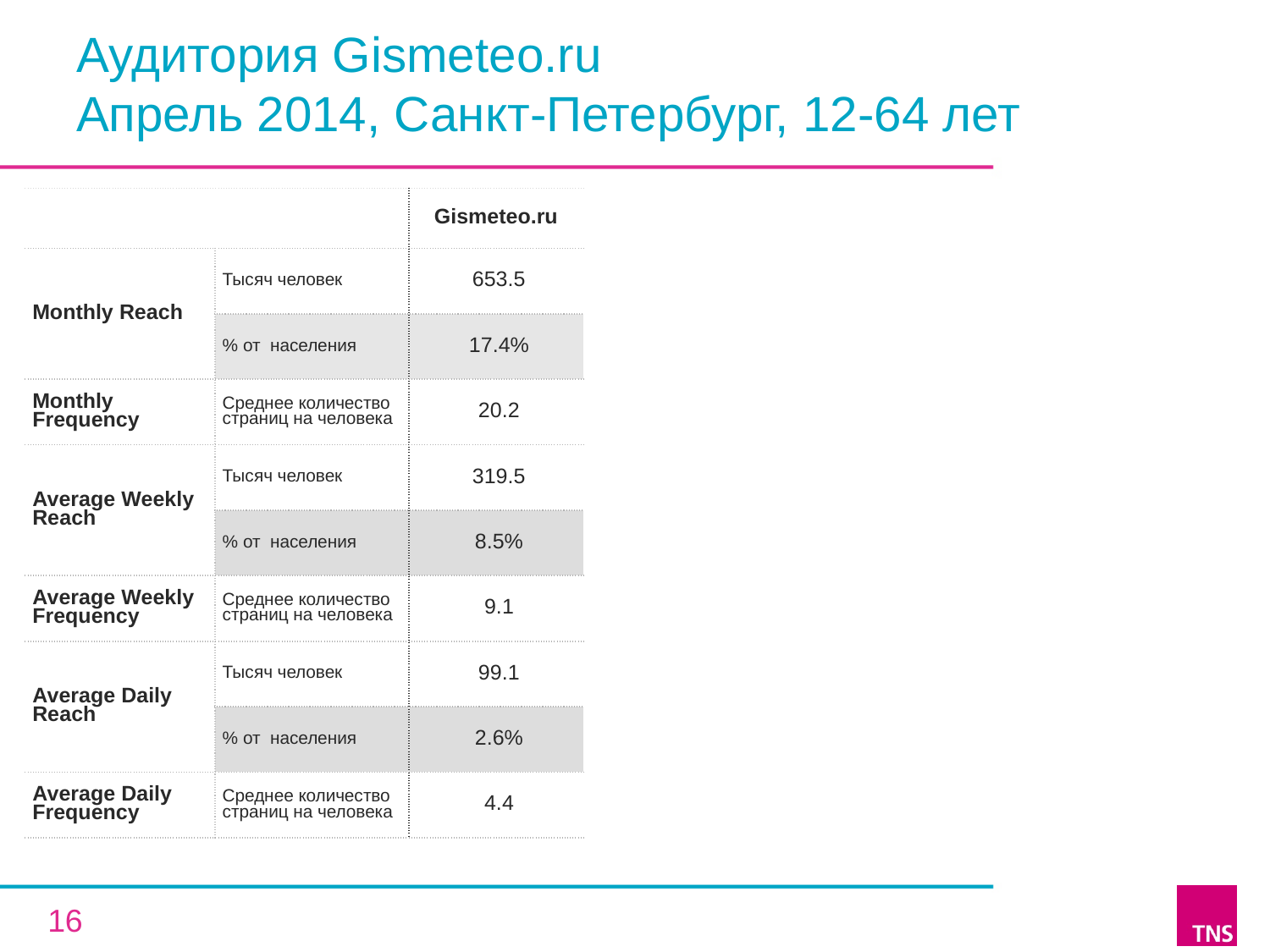

# Аудитория Gismeteo.ru Апрель 2014, Санкт-Петербург, 12-64 лет
|  |  | Gismeteo.ru |
| --- | --- | --- |
| Monthly Reach | Тысяч человек | 653.5 |
|  | % от населения | 17.4% |
| Monthly Frequency | Среднее количество страниц на человека | 20.2 |
| Average Weekly Reach | Тысяч человек | 319.5 |
|  | % от населения | 8.5% |
| Average Weekly Frequency | Среднее количество страниц на человека | 9.1 |
| Average Daily Reach | Тысяч человек | 99.1 |
|  | % от населения | 2.6% |
| Average Daily Frequency | Среднее количество страниц на человека | 4.4 |

16